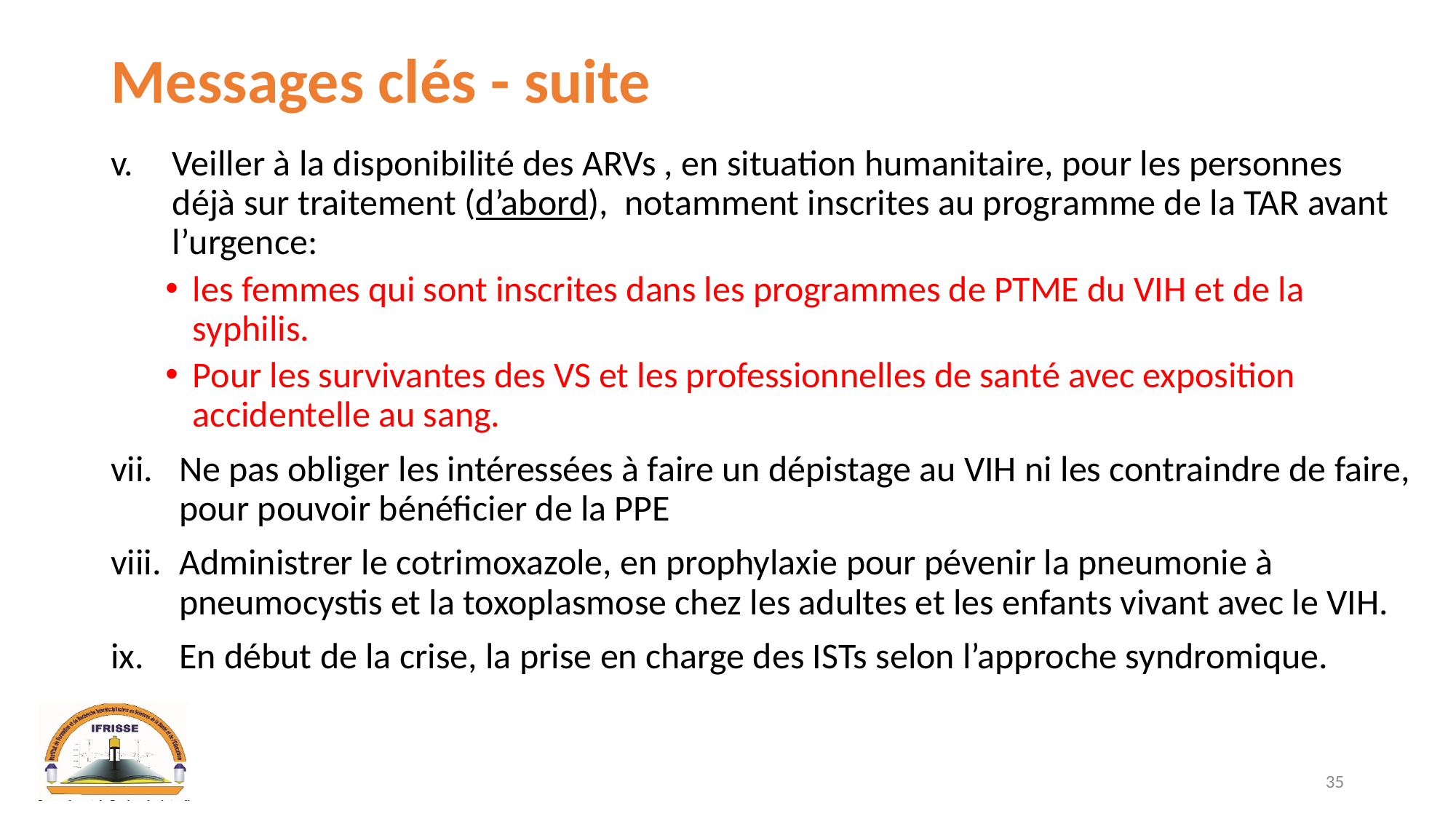

# Messages clés - suite
Veiller à la disponibilité des ARVs , en situation humanitaire, pour les personnes déjà sur traitement (d’abord),  notamment inscrites au programme de la TAR avant l’urgence:
les femmes qui sont inscrites dans les programmes de PTME du VIH et de la syphilis.
Pour les survivantes des VS et les professionnelles de santé avec exposition accidentelle au sang.
Ne pas obliger les intéressées à faire un dépistage au VIH ni les contraindre de faire, pour pouvoir bénéficier de la PPE
Administrer le cotrimoxazole, en prophylaxie pour pévenir la pneumonie à pneumocystis et la toxoplasmose chez les adultes et les enfants vivant avec le VIH.
En début de la crise, la prise en charge des ISTs selon l’approche syndromique.
35